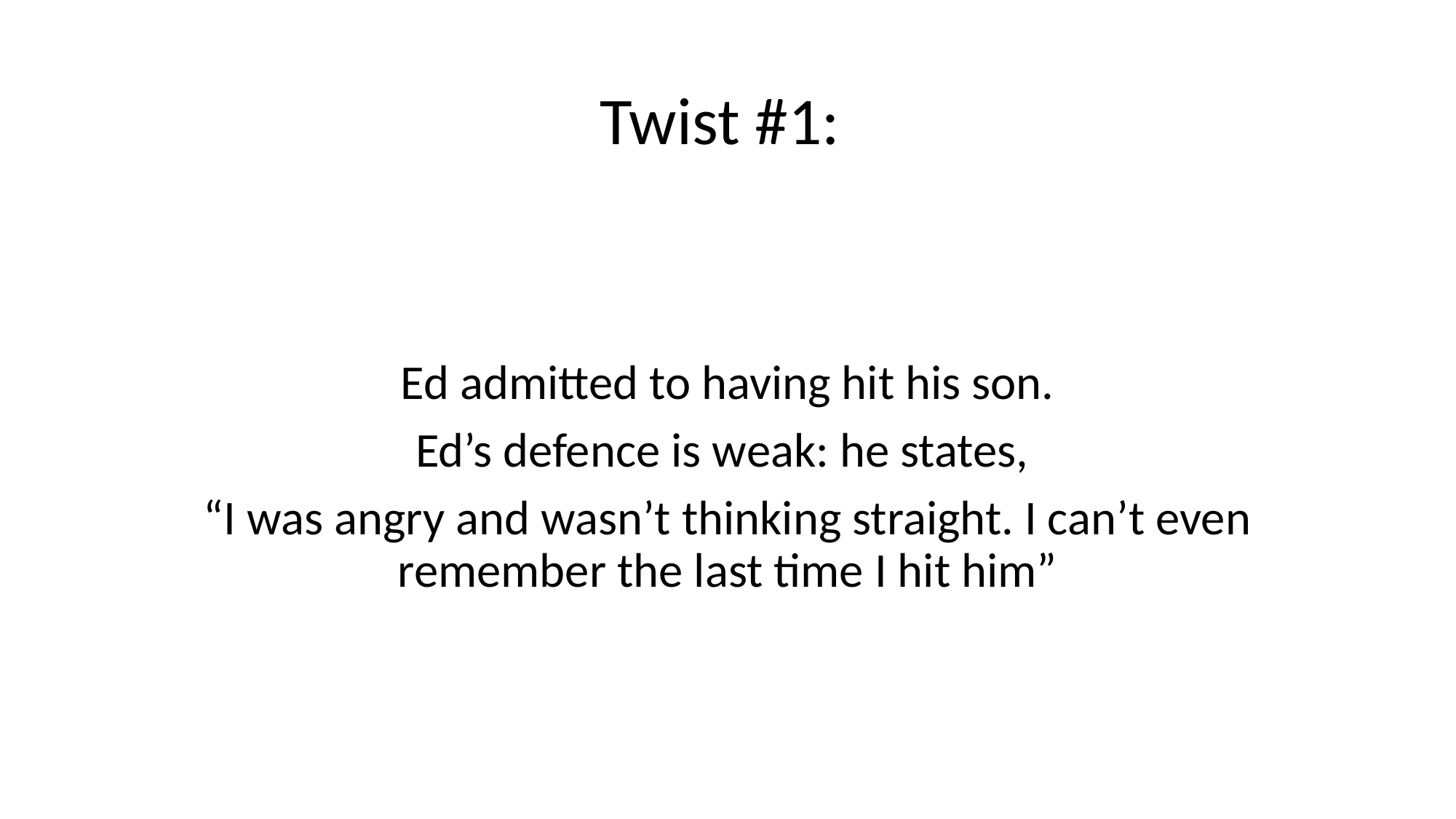

# Twist #1:
Ed admitted to having hit his son.
Ed’s defence is weak: he states,
“I was angry and wasn’t thinking straight. I can’t even remember the last time I hit him”